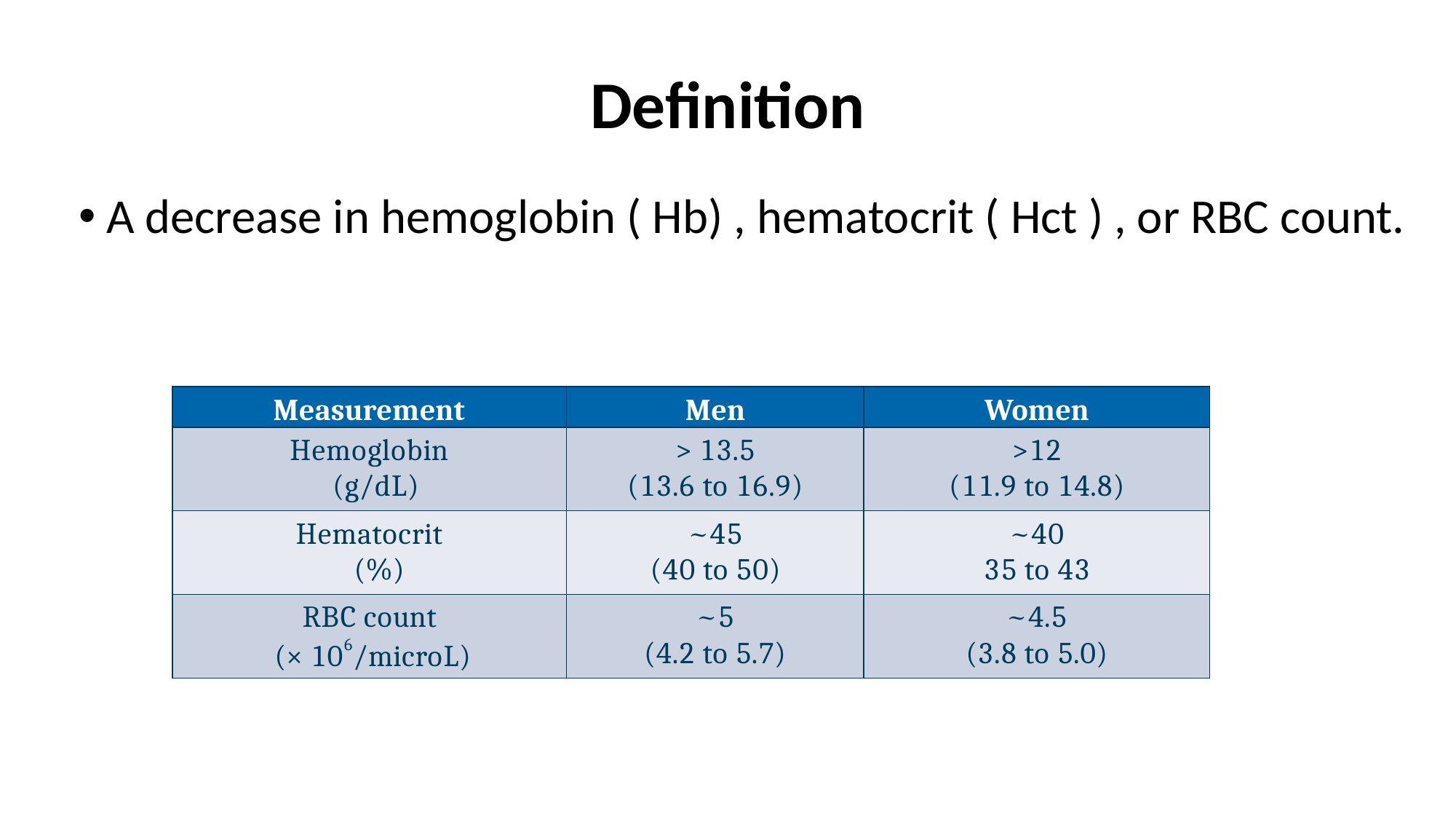

# Definition
A decrease in hemoglobin ( Hb) , hematocrit ( Hct ) , or RBC count.
| Measurement | Men | Women |
| --- | --- | --- |
| Hemoglobin (g/dL) | > 13.5 (13.6 to 16.9) | >12 (11.9 to 14.8) |
| Hematocrit (%) | ~45 (40 to 50) | ~40 35 to 43 |
| RBC count (× 106/microL) | ~5 (4.2 to 5.7) | ~4.5 (3.8 to 5.0) |